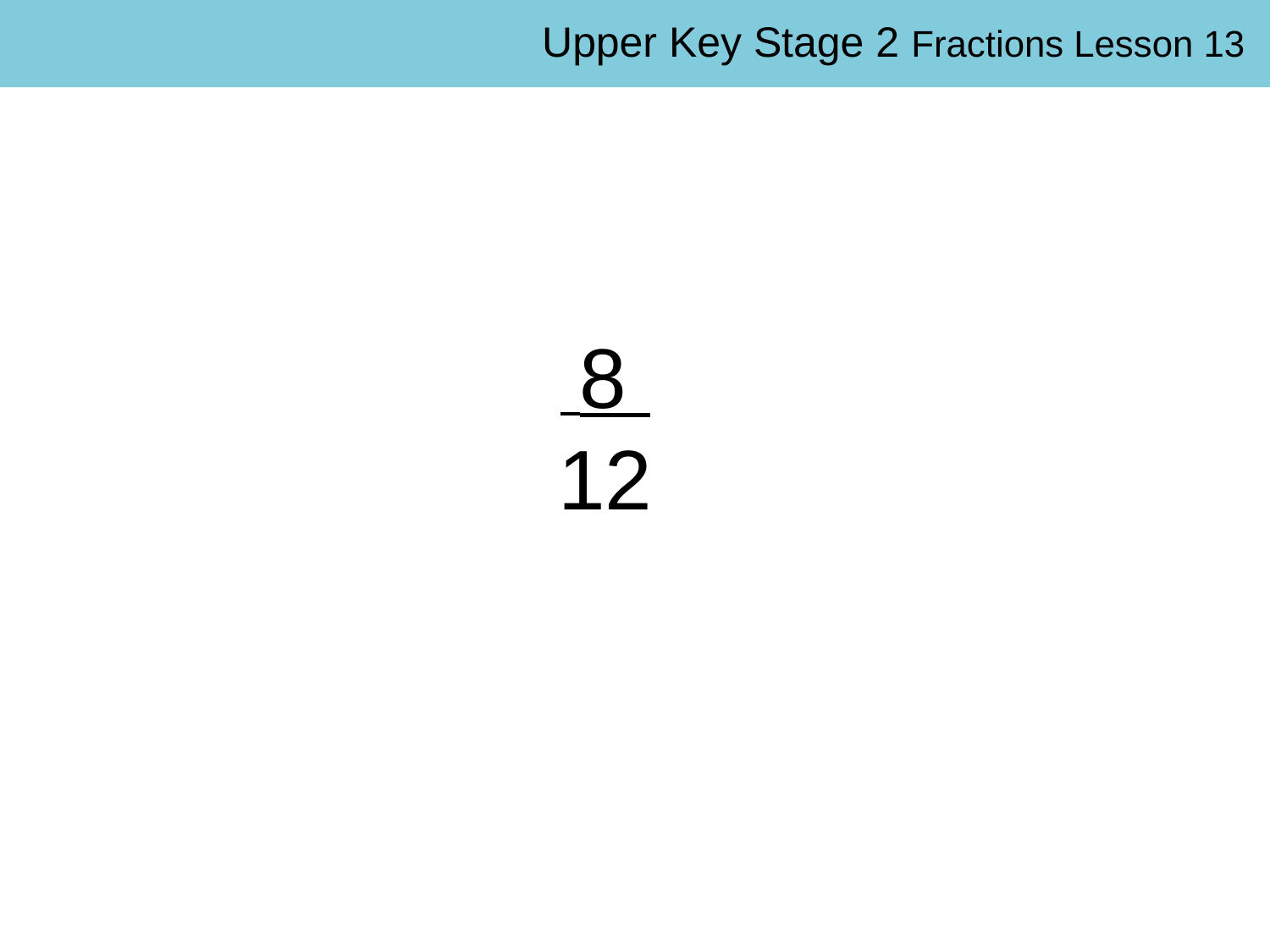

Upper Key Stage 2 Fractions Lesson 13
#
 8
12